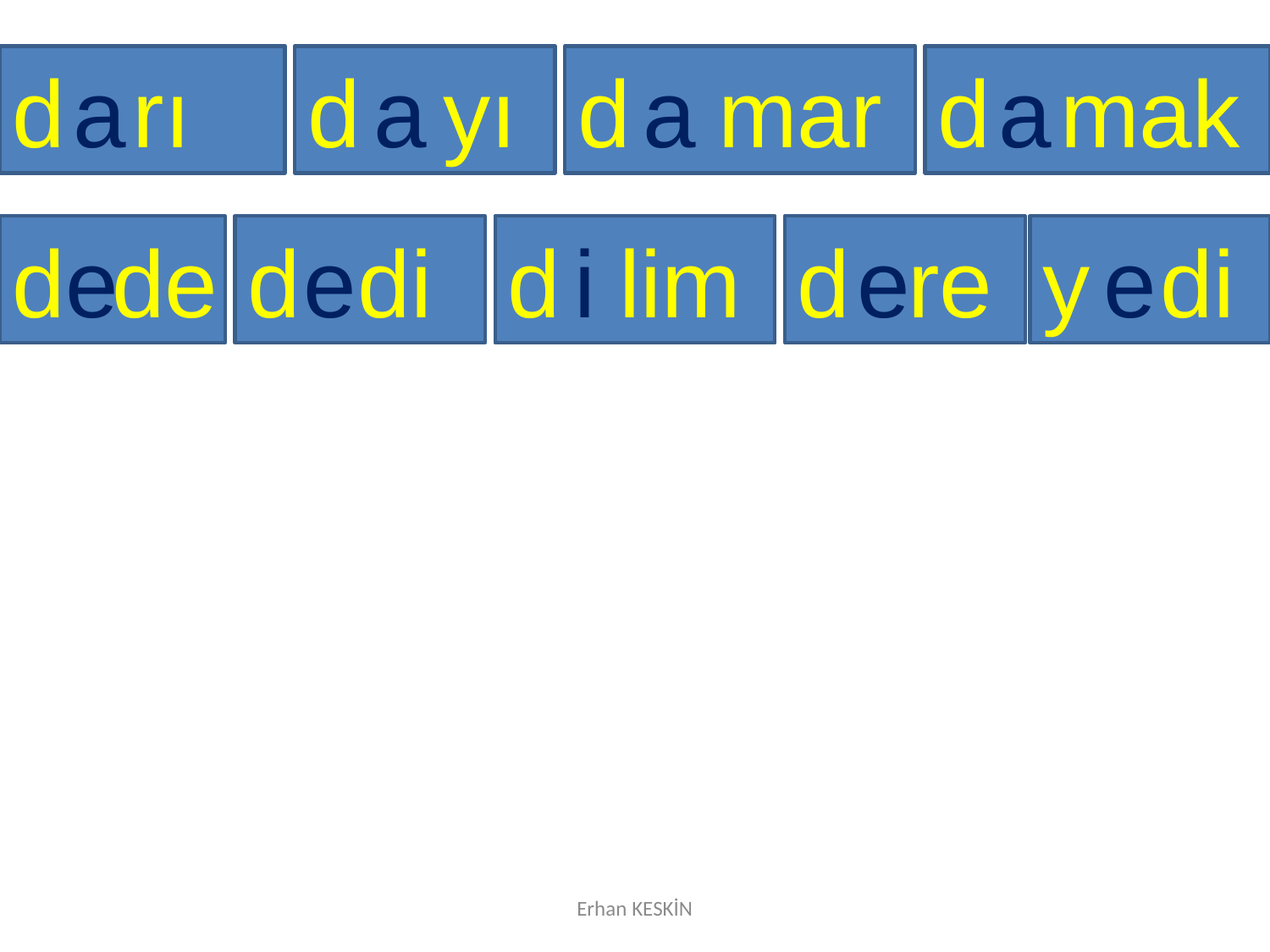

d
a
rı
d
a
yı
d
a
mar
d
a
mak
d
e
de
d
e
di
d
i
lim
d
e
re
y
e
di
Erhan KESKİN